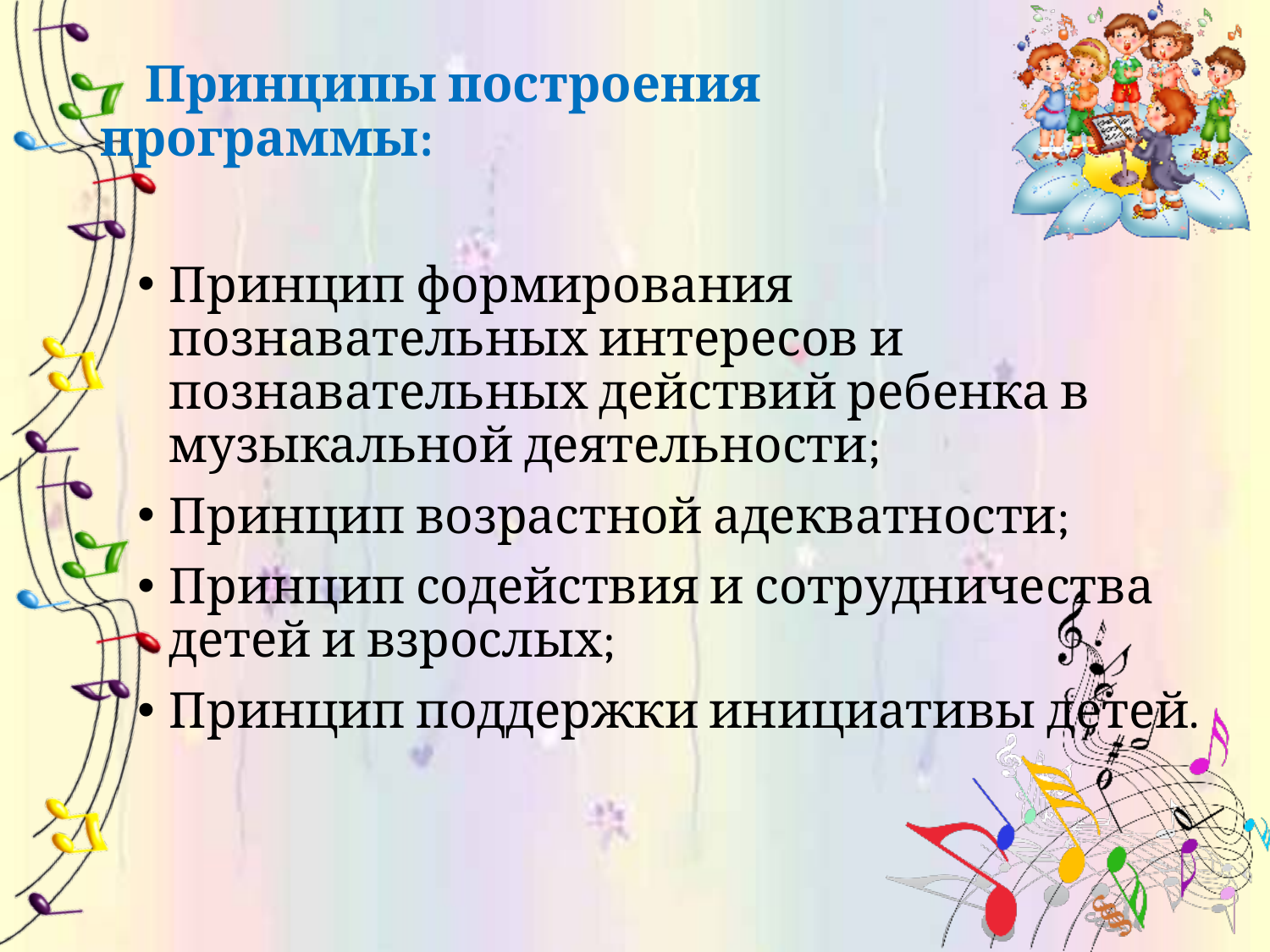

# Принципы построения             		программы:
Принцип формирования познавательных интересов и познавательных действий ребенка в музыкальной деятельности;
Принцип возрастной адекватности;
Принцип содействия и сотрудничества детей и взрослых;
Принцип поддержки инициативы детей.